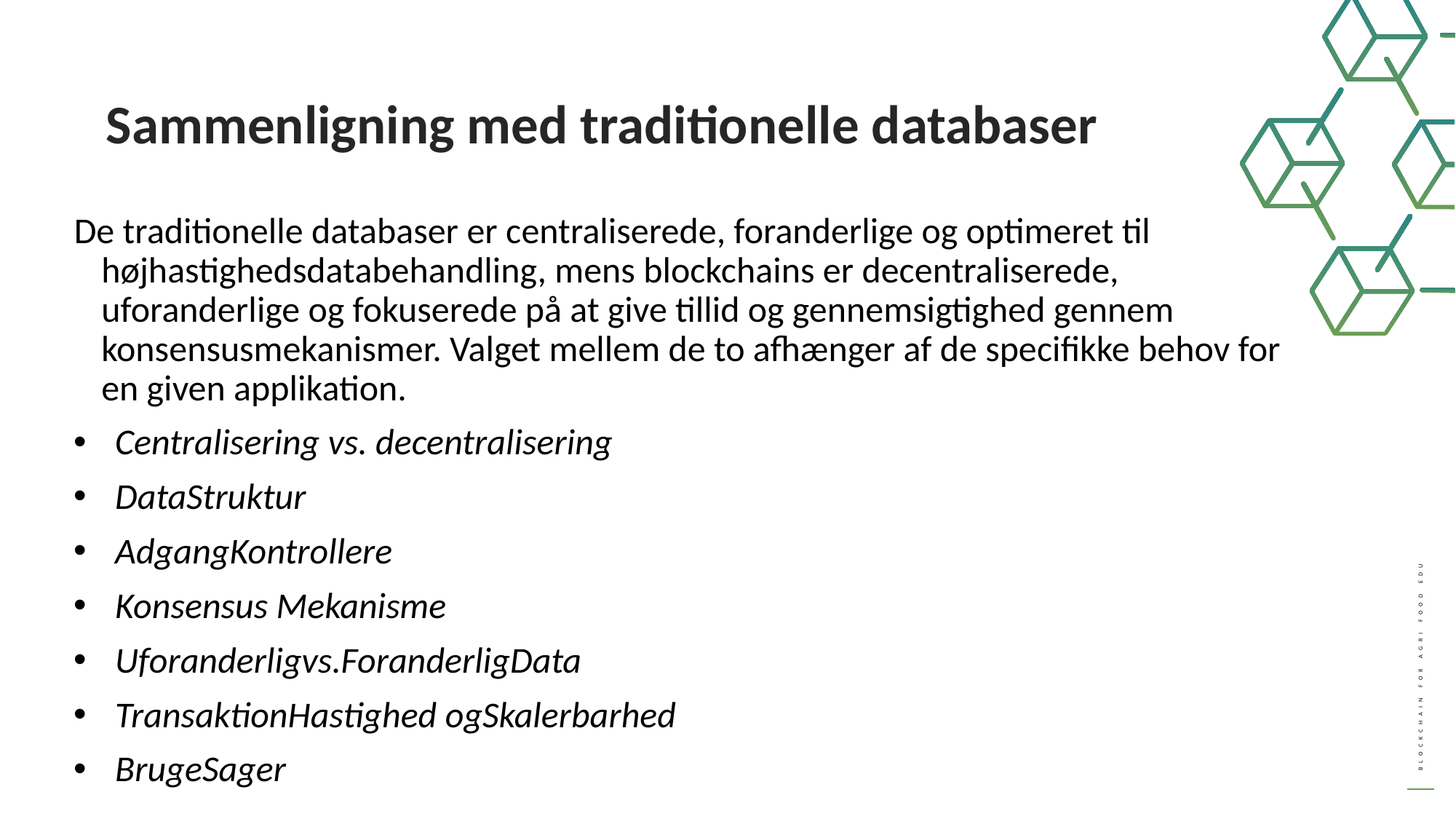

Sammenligning med traditionelle databaser
De traditionelle databaser er centraliserede, foranderlige og optimeret til højhastighedsdatabehandling, mens blockchains er decentraliserede, uforanderlige og fokuserede på at give tillid og gennemsigtighed gennem konsensusmekanismer. Valget mellem de to afhænger af de specifikke behov for en given applikation.
Centralisering vs. decentralisering
DataStruktur
AdgangKontrollere
Konsensus Mekanisme
Uforanderligvs.ForanderligData
TransaktionHastighed ogSkalerbarhed
BrugeSager